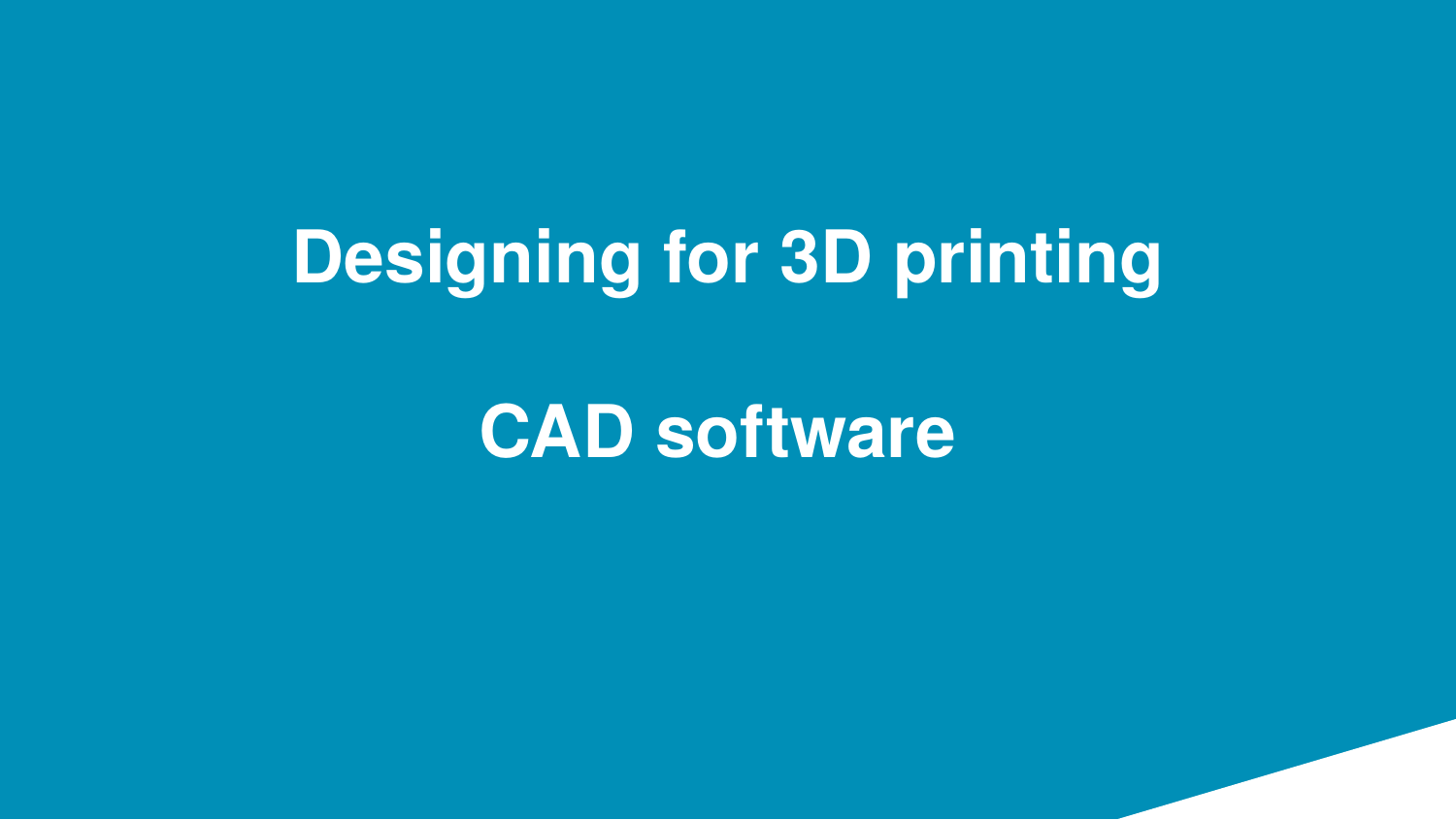

# Designing for 3D printing CAD software